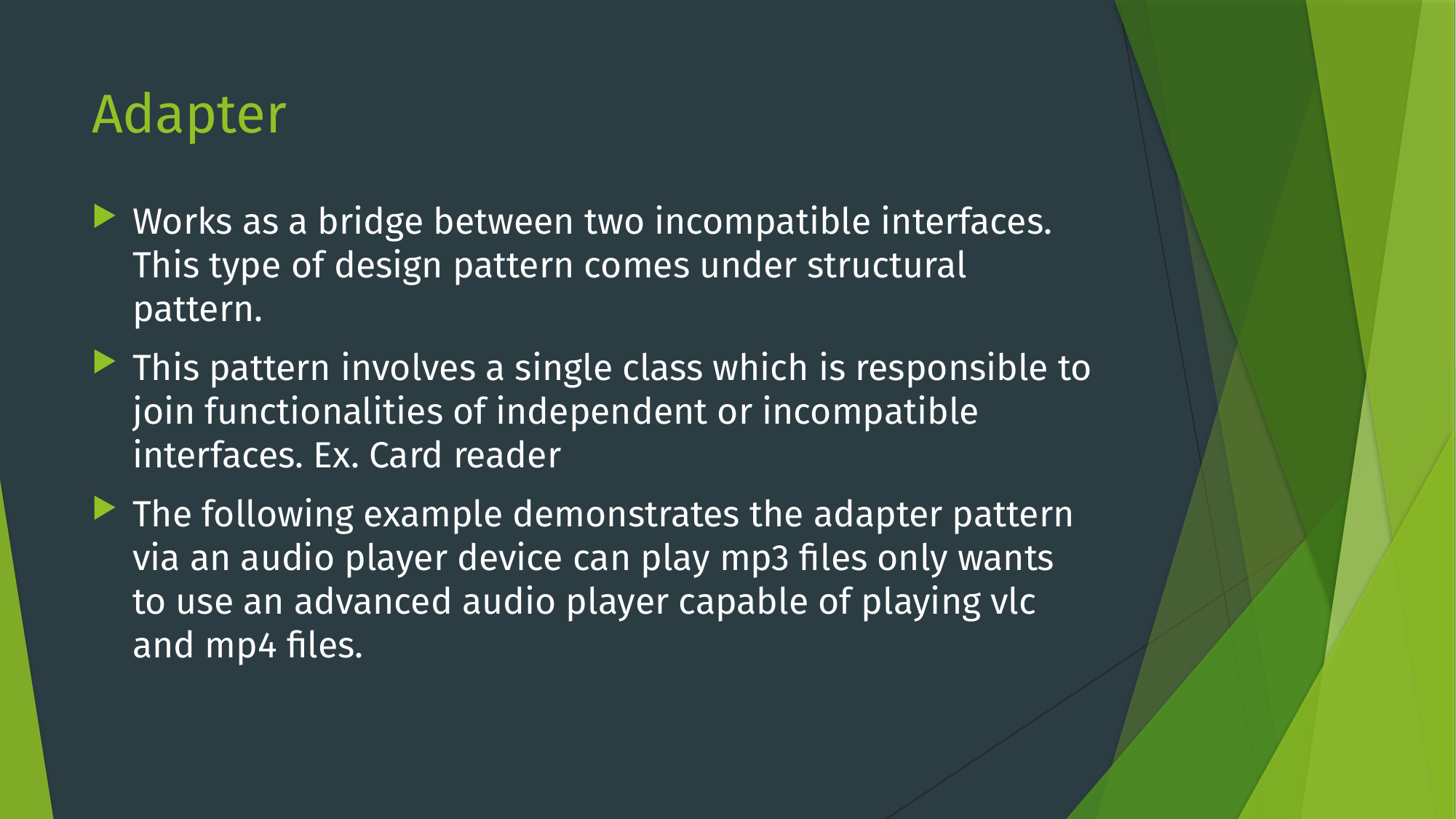

# Adapter
Works as a bridge between two incompatible interfaces. This type of design pattern comes under structural pattern.
This pattern involves a single class which is responsible to join functionalities of independent or incompatible interfaces. Ex. Card reader
The following example demonstrates the adapter pattern via an audio player device can play mp3 files only wants to use an advanced audio player capable of playing vlc and mp4 files.